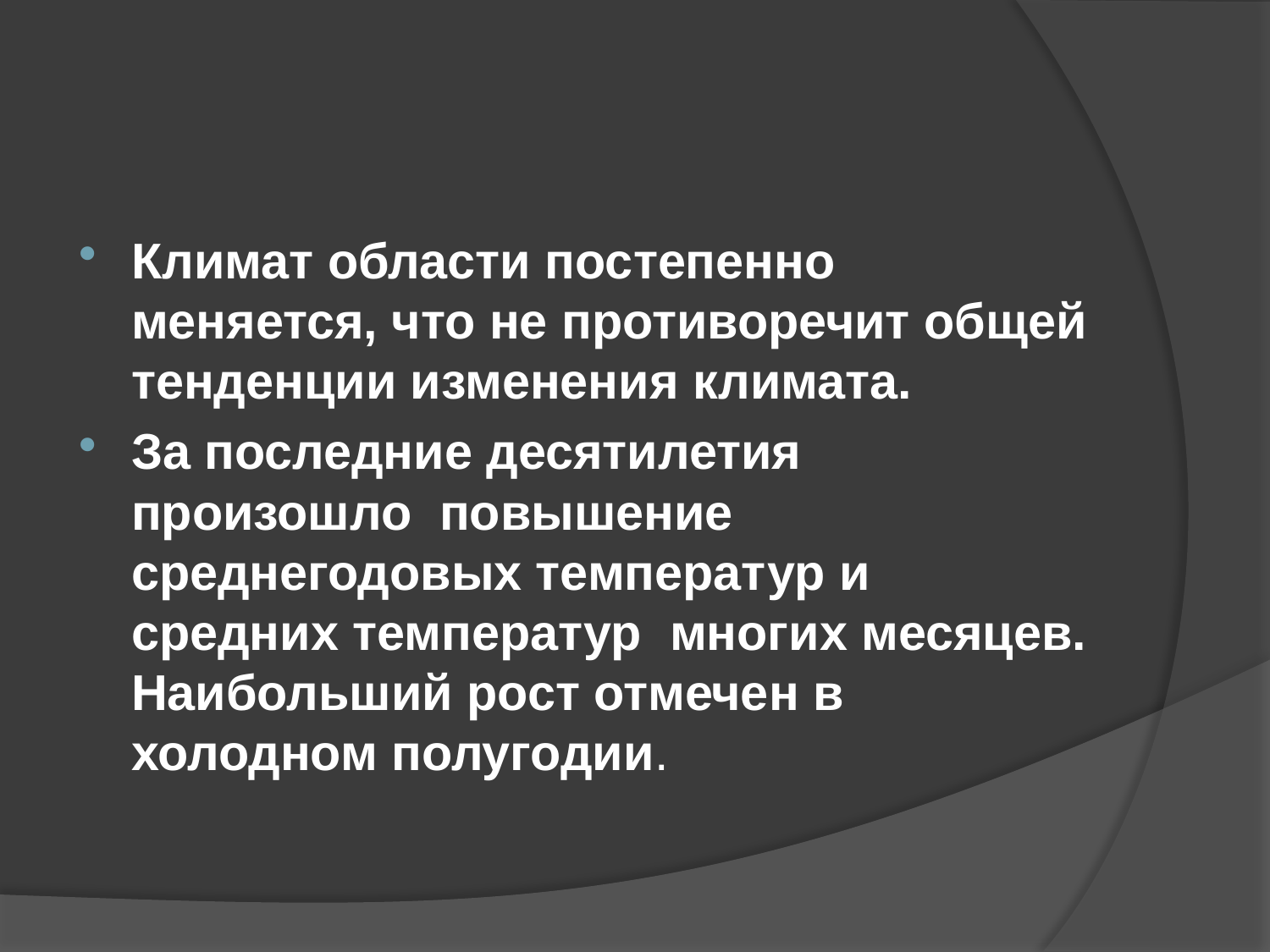

#
Климат области постепенно меняется, что не противоречит общей тенденции изменения климата.
За последние десятилетия произошло  повышение среднегодовых температур и средних температур  многих месяцев. Наибольший рост отмечен в холодном полугодии.